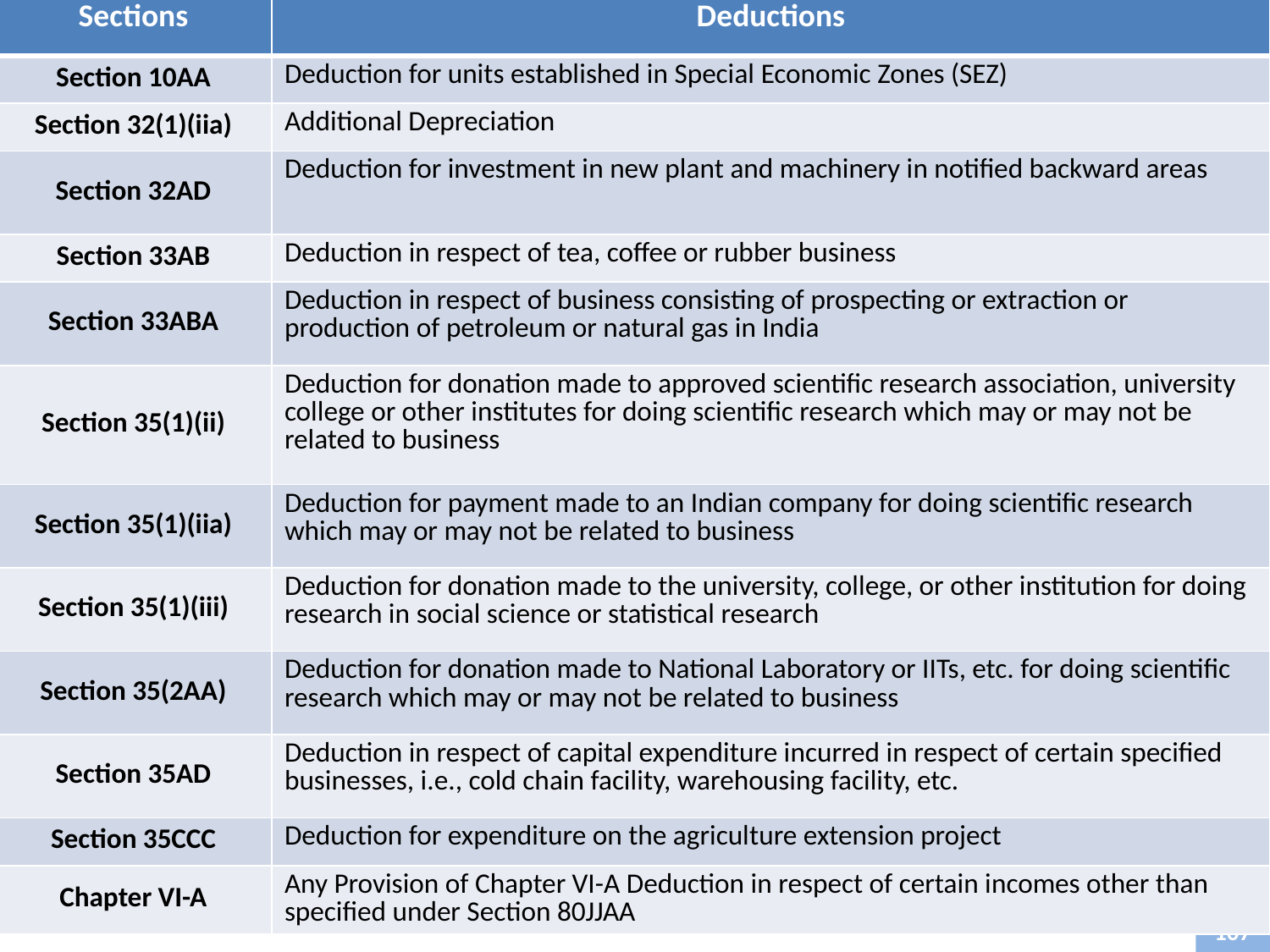

| Sections | Deductions |
| --- | --- |
| Section 10AA | Deduction for units established in Special Economic Zones (SEZ) |
| Section 32(1)(iia) | Additional Depreciation |
| Section 32AD | Deduction for investment in new plant and machinery in notified backward areas |
| Section 33AB | Deduction in respect of tea, coffee or rubber business |
| Section 33ABA | Deduction in respect of business consisting of prospecting or extraction or production of petroleum or natural gas in India |
| Section 35(1)(ii) | Deduction for donation made to approved scientific research association, university college or other institutes for doing scientific research which may or may not be related to business |
| Section 35(1)(iia) | Deduction for payment made to an Indian company for doing scientific research which may or may not be related to business |
| Section 35(1)(iii) | Deduction for donation made to the university, college, or other institution for doing research in social science or statistical research |
| Section 35(2AA) | Deduction for donation made to National Laboratory or IITs, etc. for doing scientific research which may or may not be related to business |
| Section 35AD | Deduction in respect of capital expenditure incurred in respect of certain specified businesses, i.e., cold chain facility, warehousing facility, etc. |
| Section 35CCC | Deduction for expenditure on the agriculture extension project |
| Chapter VI-A | Any Provision of Chapter VI-A Deduction in respect of certain incomes other than specified under Section 80JJAA |

107